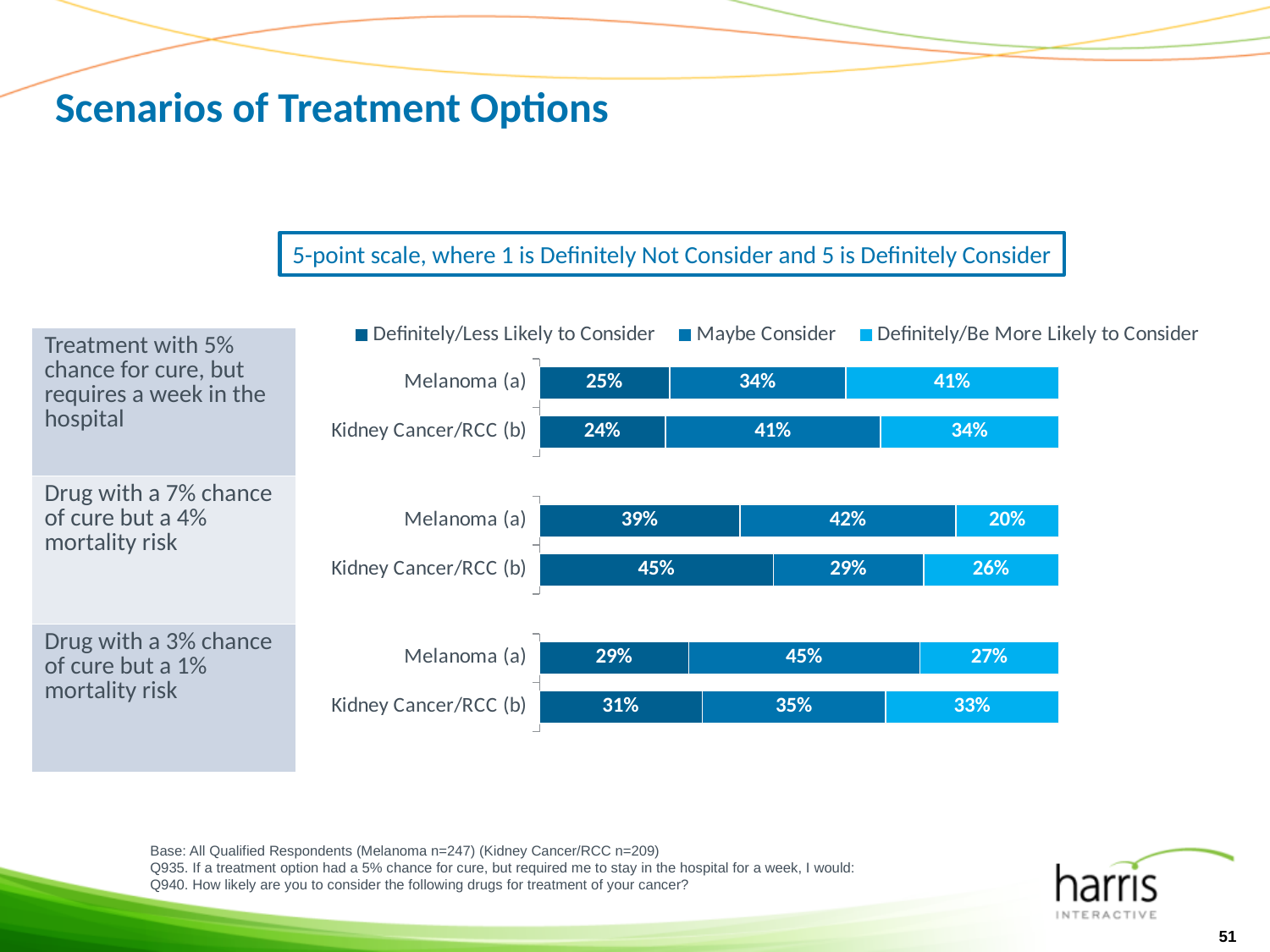

# Scenarios of Treatment Options
5-point scale, where 1 is Definitely Not Consider and 5 is Definitely Consider

### Chart

| Category | Definitely/Less Likely to Consider | Maybe Consider | Definitely/Be More Likely to Consider |
|---|---|---|---|
| Kidney Cancer/RCC (b) | 0.2400000000000002 | 0.4100000000000003 | 0.34 |
| Melanoma (a) | 0.25 | 0.34 | 0.4100000000000003 |
| Treatment with 5% chance for cure, but requires a week in the hospital |
| --- |
| Drug with a 7% chance of cure but a 4% mortality risk |
| Drug with a 3% chance of cure but a 1% mortality risk |

### Chart

| Category | Definitely/Less Likely to Consider | Maybe Consider | Definitely/Be More Likely to Consider |
|---|---|---|---|
| Kidney Cancer/RCC (b) | 0.45 | 0.2900000000000003 | 0.26 |
| Melanoma (a) | 0.3900000000000012 | 0.4200000000000003 | 0.2 |

### Chart

| Category | Definitely/Less Likely to Consider | Maybe Consider | Definitely/Be More Likely to Consider |
|---|---|---|---|
| Kidney Cancer/RCC (b) | 0.31000000000000105 | 0.3500000000000003 | 0.3300000000000014 |
| Melanoma (a) | 0.2900000000000003 | 0.45 | 0.27 |
Base: All Qualified Respondents (Melanoma n=247) (Kidney Cancer/RCC n=209)
Q935. If a treatment option had a 5% chance for cure, but required me to stay in the hospital for a week, I would:
Q940. How likely are you to consider the following drugs for treatment of your cancer?
51